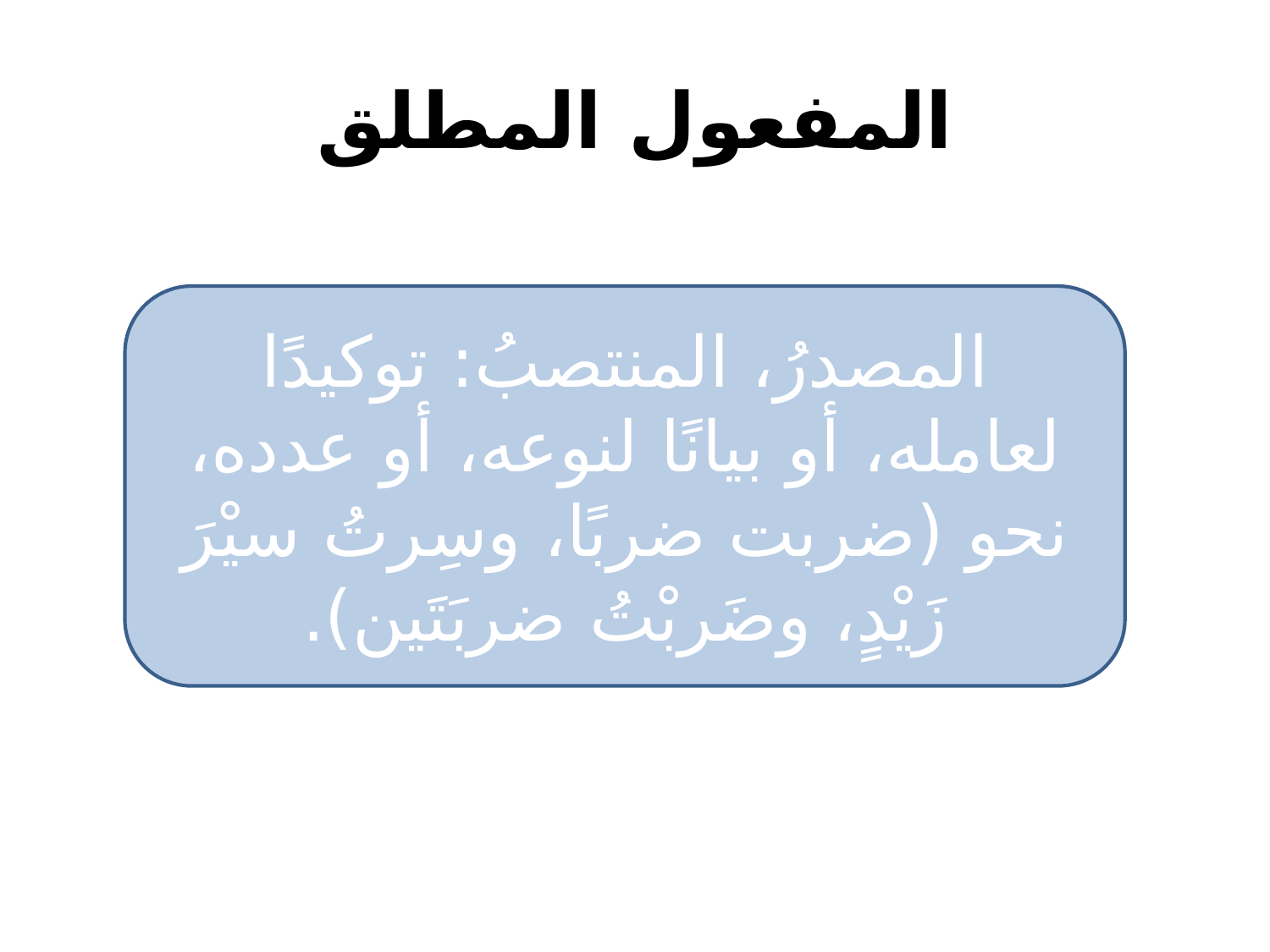

# المفعول المطلق
المصدرُ، المنتصبُ: توكيدًا لعامله، أو بيانًا لنوعه، أو عدده، نحو (ضربت ضربًا، وسِرتُ سيْرَ زَيْدٍ، وضَربْتُ ضربَتَين).